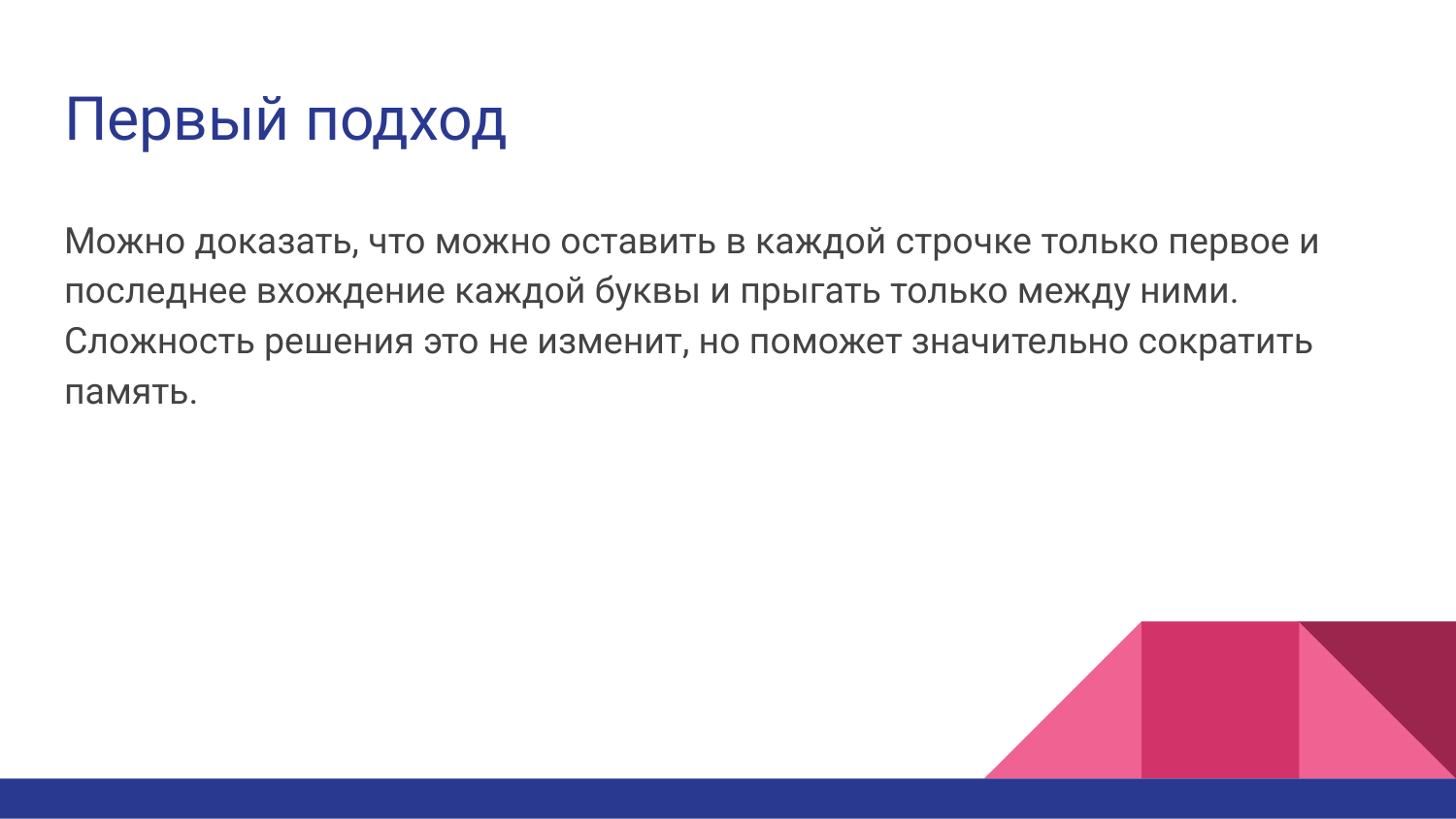

# Первый подход
Можно доказать, что можно оставить в каждой строчке только первое и последнее вхождение каждой буквы и прыгать только между ними. Сложность решения это не изменит, но поможет значительно сократить память.